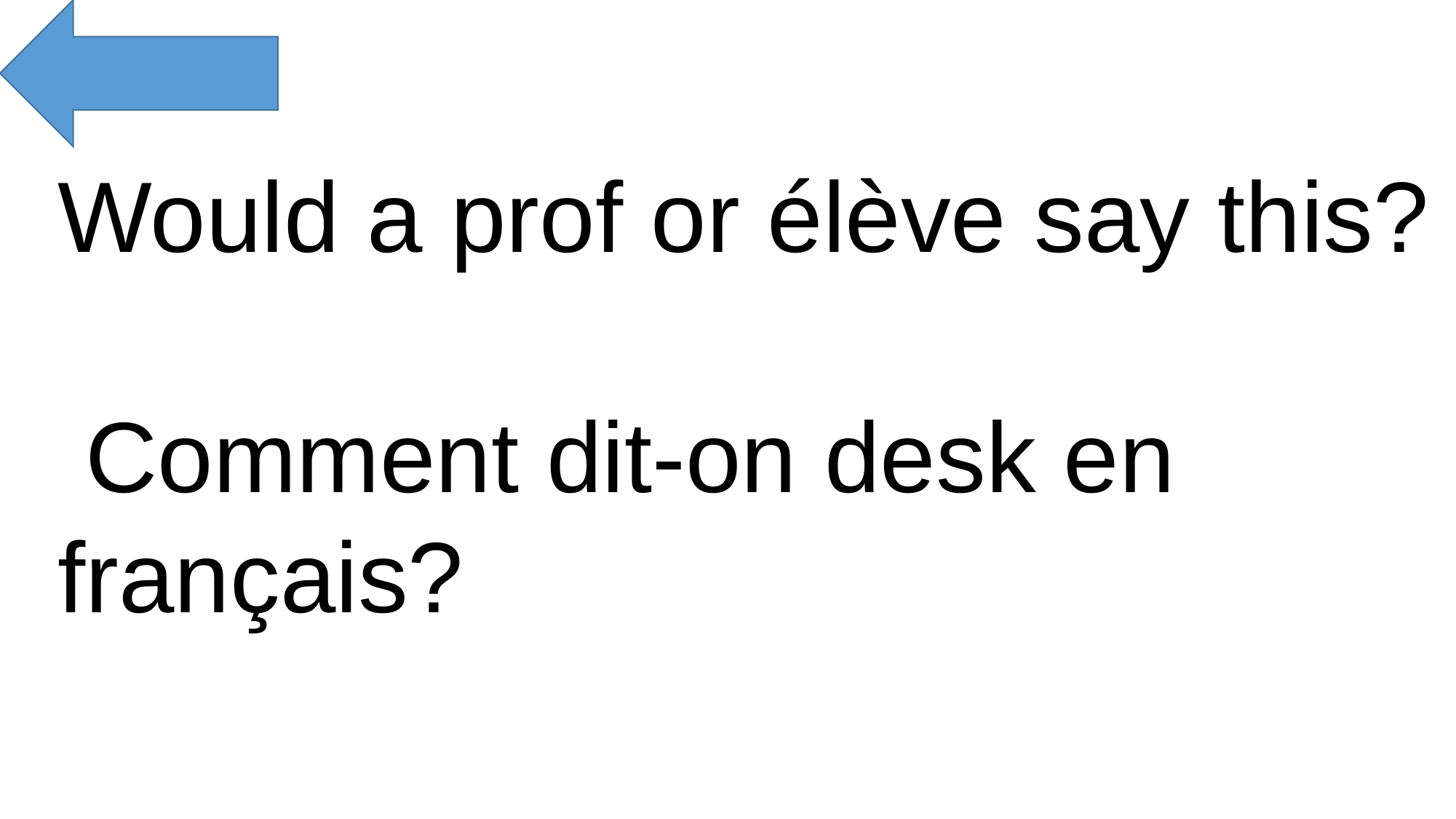

Would a prof or élève say this?

 Comment dit-on desk en français?